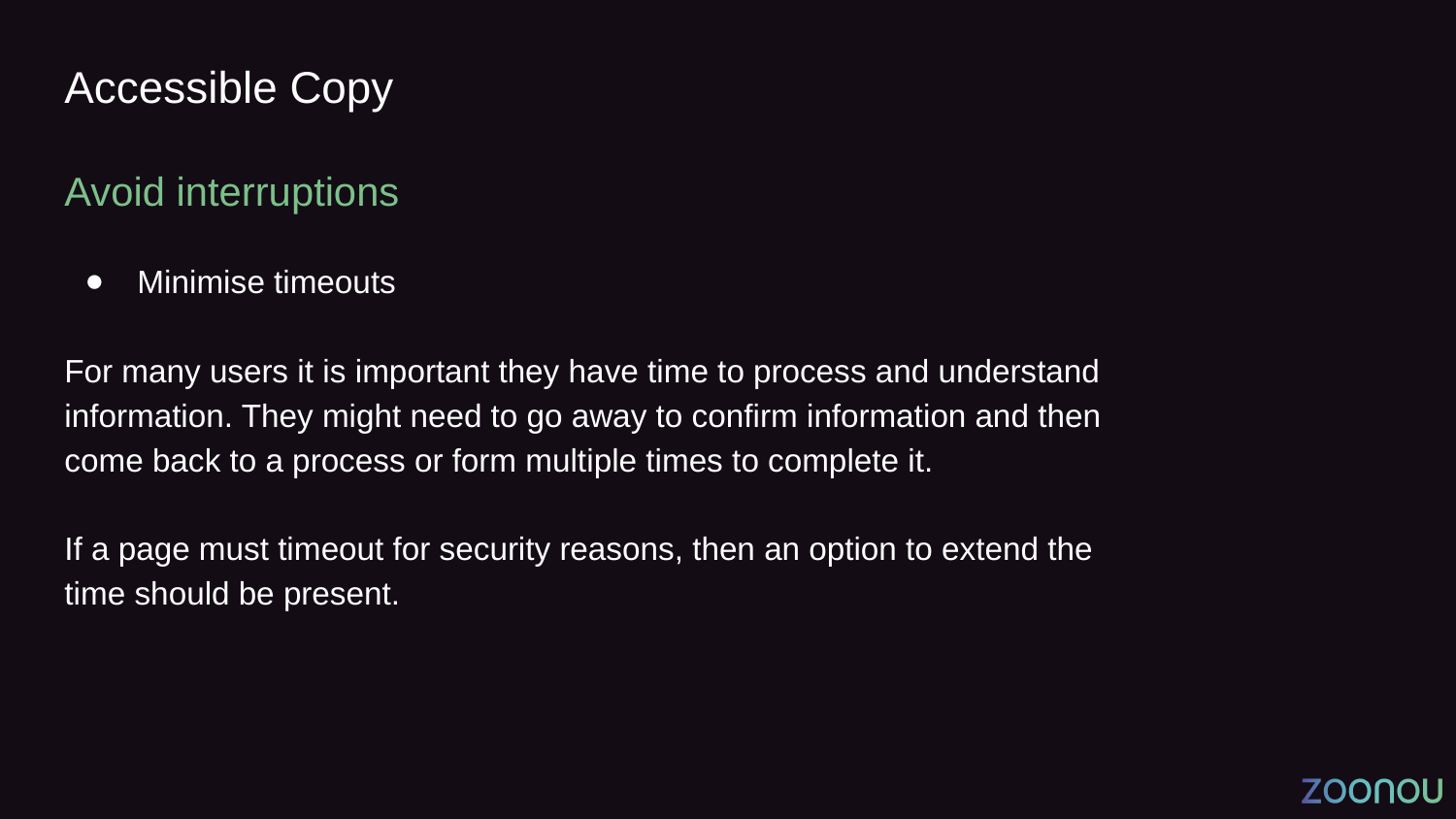

# Accessible Copy

Avoid interruptions
Minimise timeouts

For many users it is important they have time to process and understand information. They might need to go away to confirm information and then come back to a process or form multiple times to complete it.

If a page must timeout for security reasons, then an option to extend the time should be present.